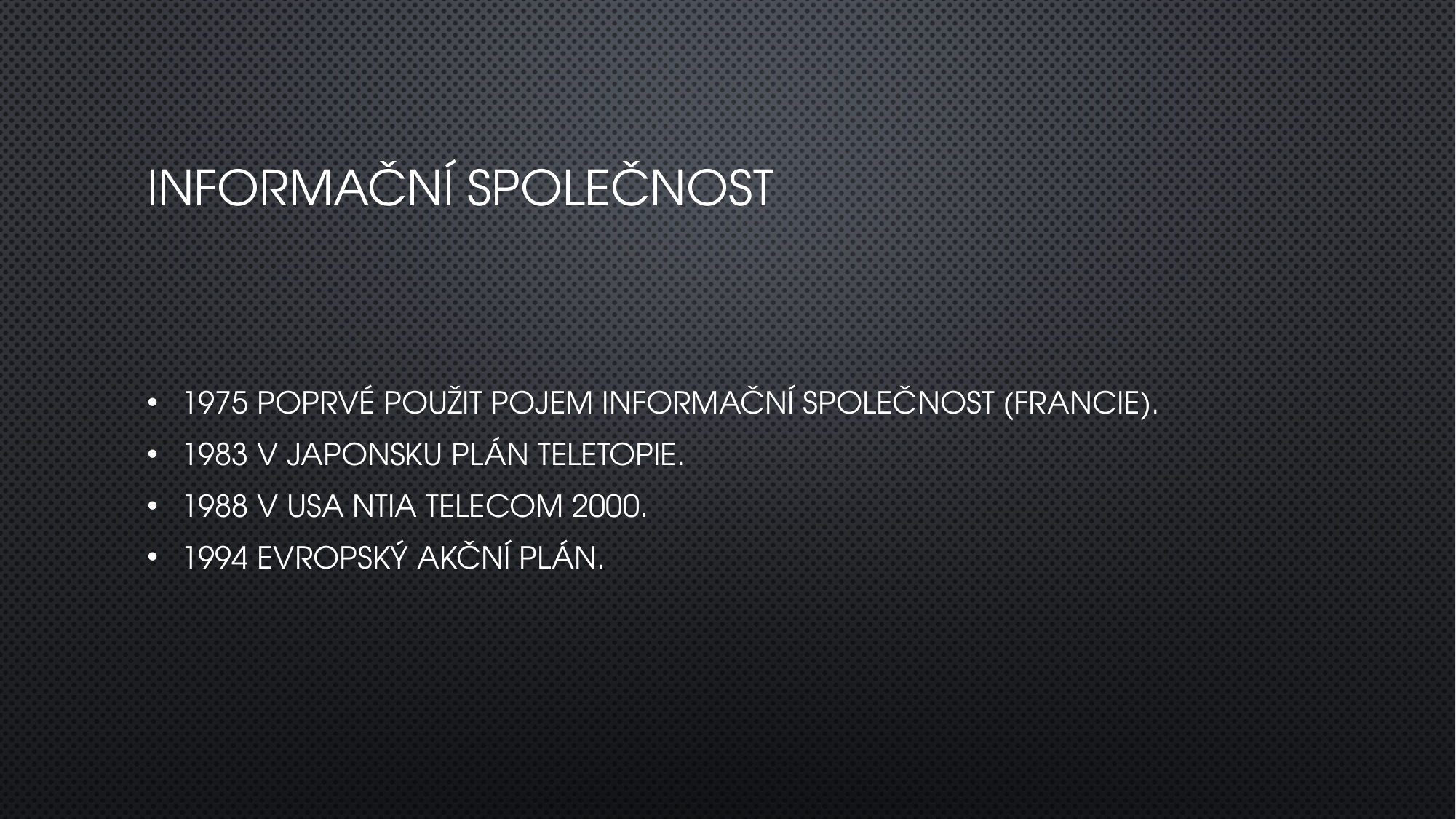

# Informační společnost
1975 poprvé použit pojem informační společnost (Francie).
1983 v Japonsku plán Teletopie.
1988 v USA NTIA Telecom 2000.
1994 Evropský akční plán.